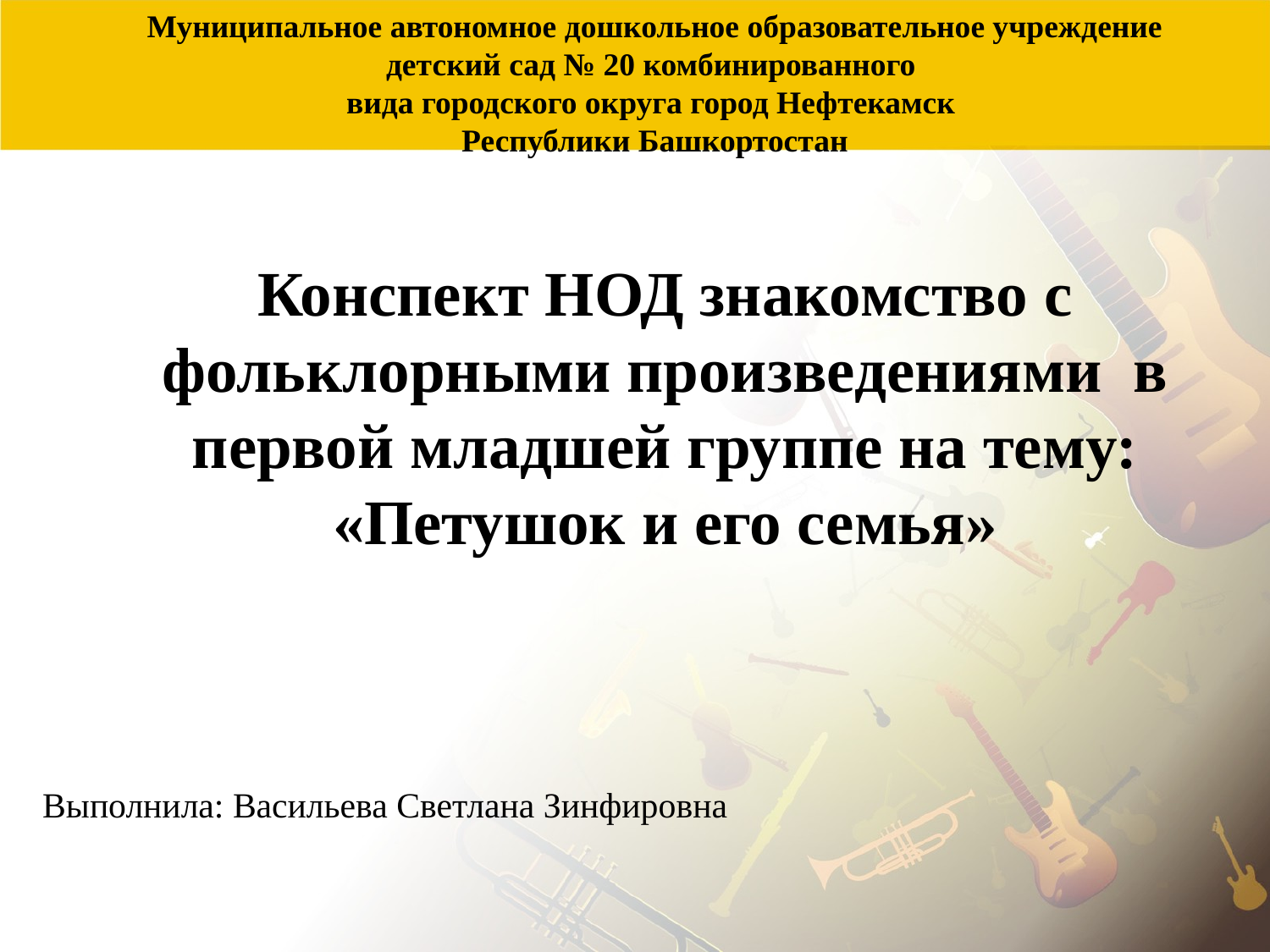

Муниципальное автономное дошкольное образовательное учреждение детский сад № 20 комбинированного
вида городского округа город Нефтекамск
Республики Башкортостан

Конспект НОД знакомство с фольклорными произведениями  в первой младшей группе на тему: «Петушок и его семья»
Выполнила: Васильева Светлана Зинфировна